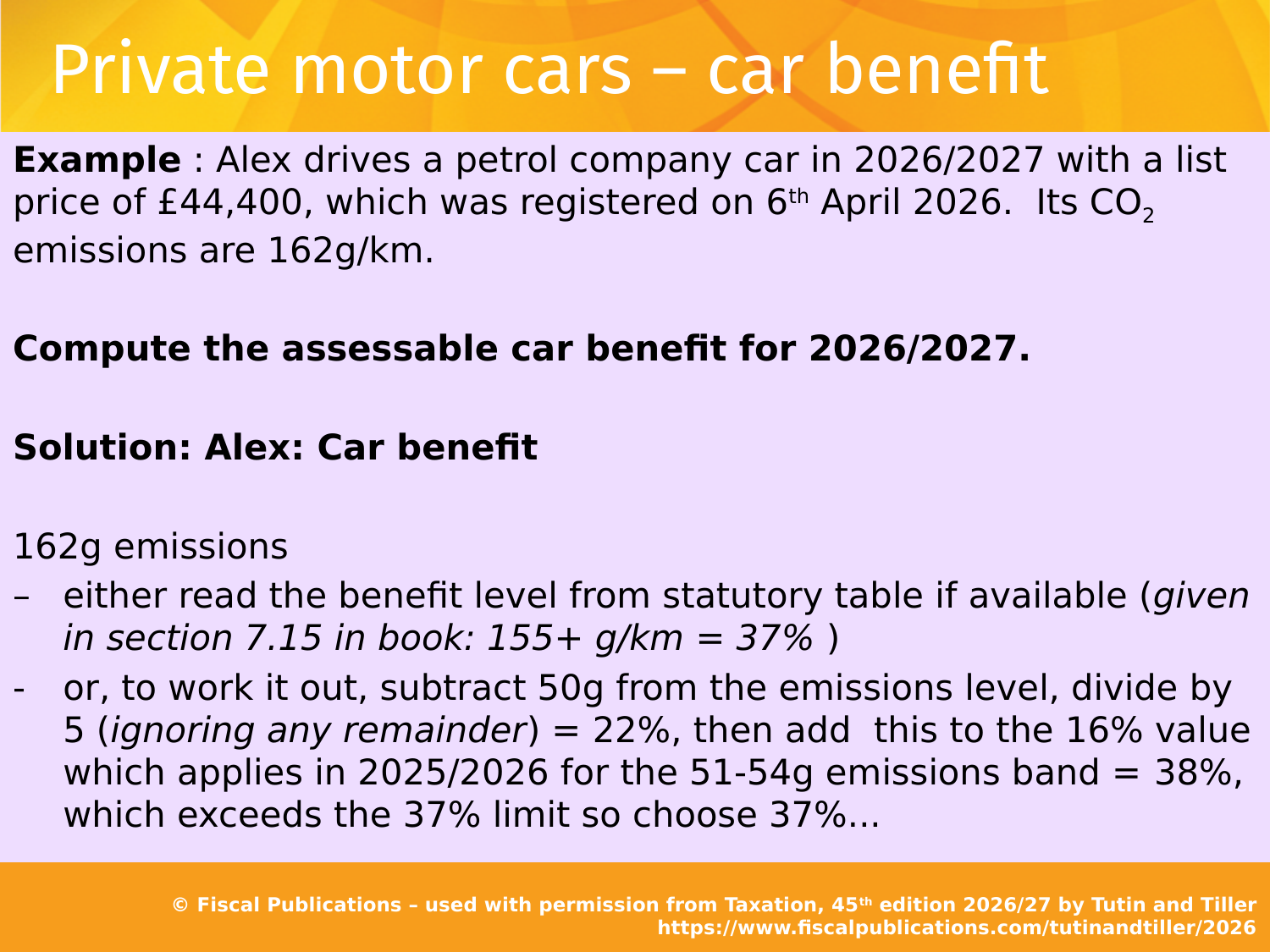

# Private motor cars – car benefit
Example : Alex drives a petrol company car in 2026/2027 with a list price of £44,400, which was registered on 6th April 2026.  Its CO2 emissions are 162g/km.

Compute the assessable car benefit for 2026/2027.

Solution: Alex: Car benefit

162g emissions
–	either read the benefit level from statutory table if available (given in section 7.15 in book: 155+ g/km = 37% )
-	or, to work it out, subtract 50g from the emissions level, divide by 5 (ignoring any remainder) = 22%, then add  this to the 16% value which applies in 2025/2026 for the 51-54g emissions band = 38%, which exceeds the 37% limit so choose 37%...